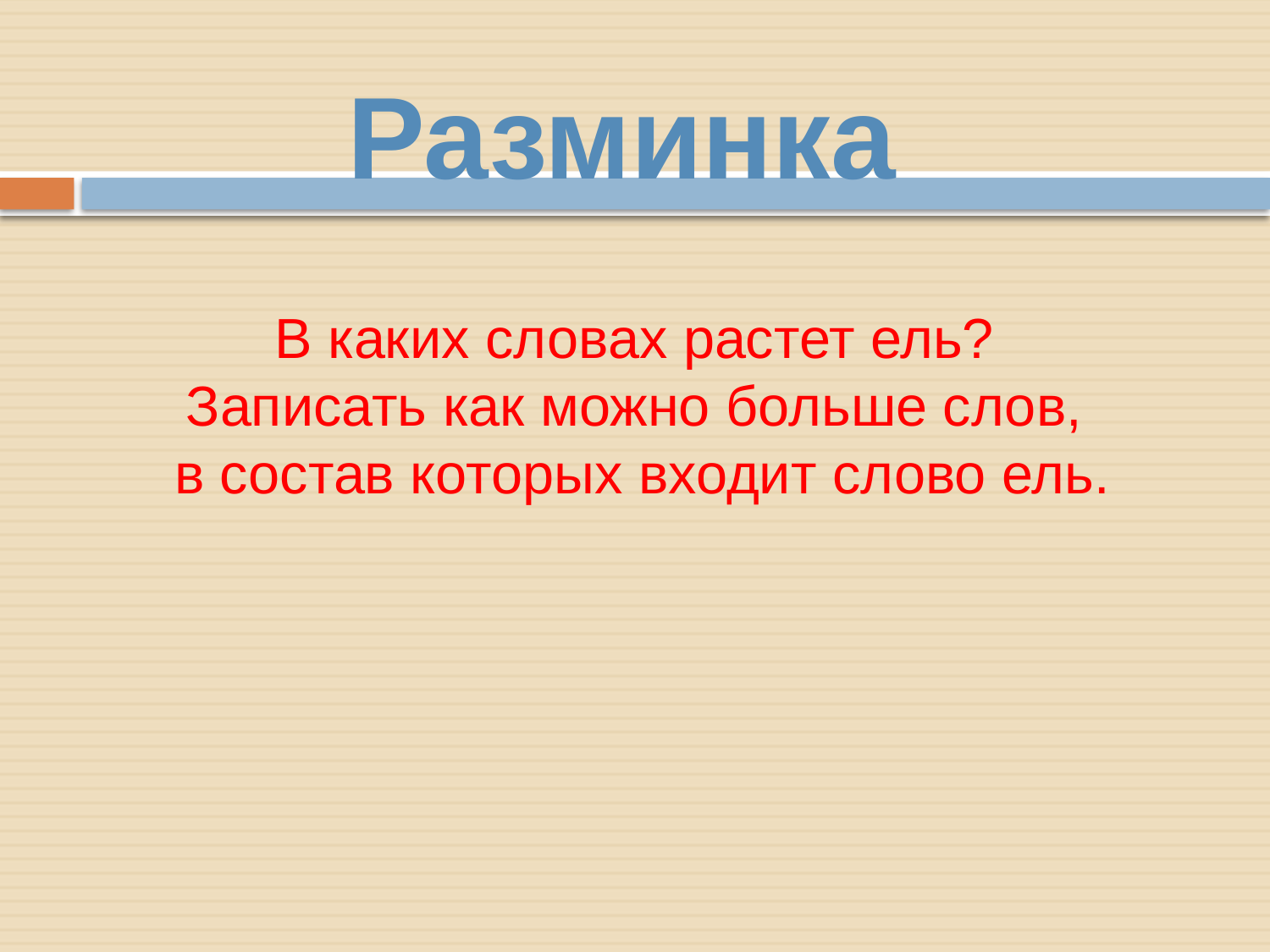

Разминка

В каких словах растет ель?
Записать как можно больше слов,
в состав которых входит слово ель.